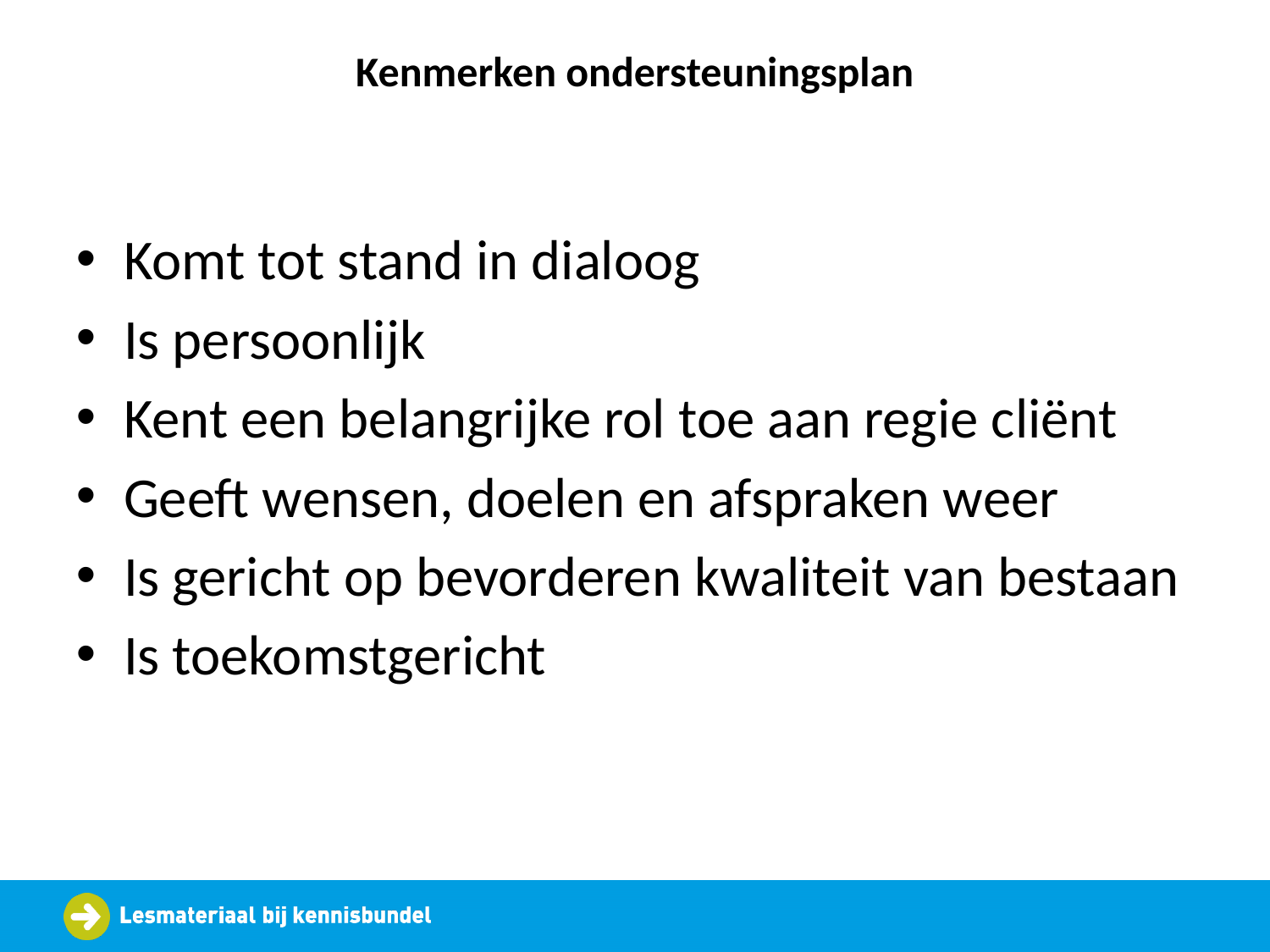

# Kenmerken ondersteuningsplan

Komt tot stand in dialoog
Is persoonlijk
Kent een belangrijke rol toe aan regie cliënt
Geeft wensen, doelen en afspraken weer
Is gericht op bevorderen kwaliteit van bestaan
Is toekomstgericht